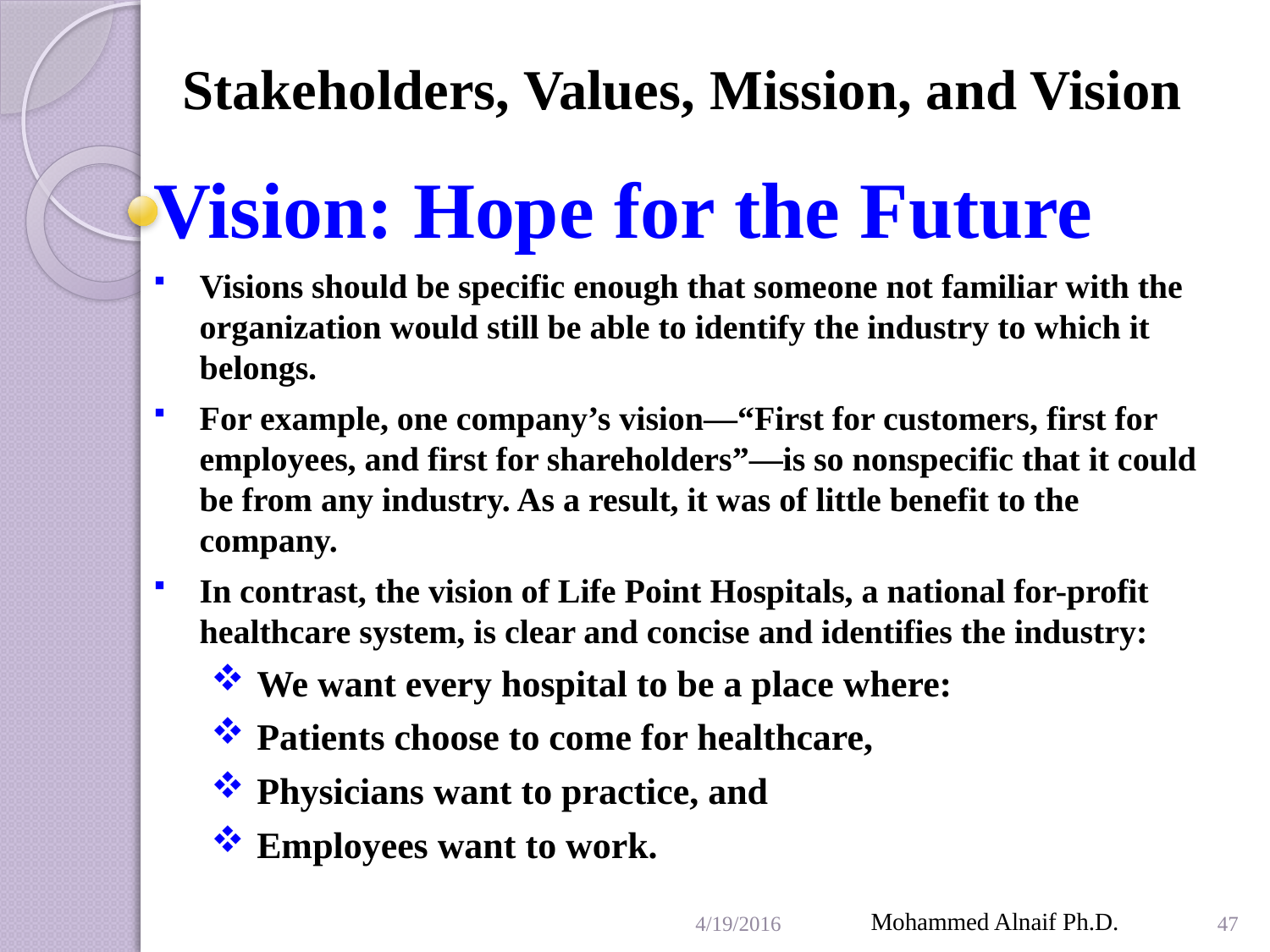

# Stakeholders, Values, Mission, and Vision
Vision: Hope for the Future
Visions should be specific enough that someone not familiar with the organization would still be able to identify the industry to which it belongs.
For example, one company’s vision—“First for customers, first for employees, and first for shareholders”—is so nonspecific that it could be from any industry. As a result, it was of little benefit to the company.
In contrast, the vision of Life Point Hospitals, a national for-profit healthcare system, is clear and concise and identifies the industry:
We want every hospital to be a place where:
Patients choose to come for healthcare,
Physicians want to practice, and
Employees want to work.
4/19/2016
Mohammed Alnaif Ph.D.
47